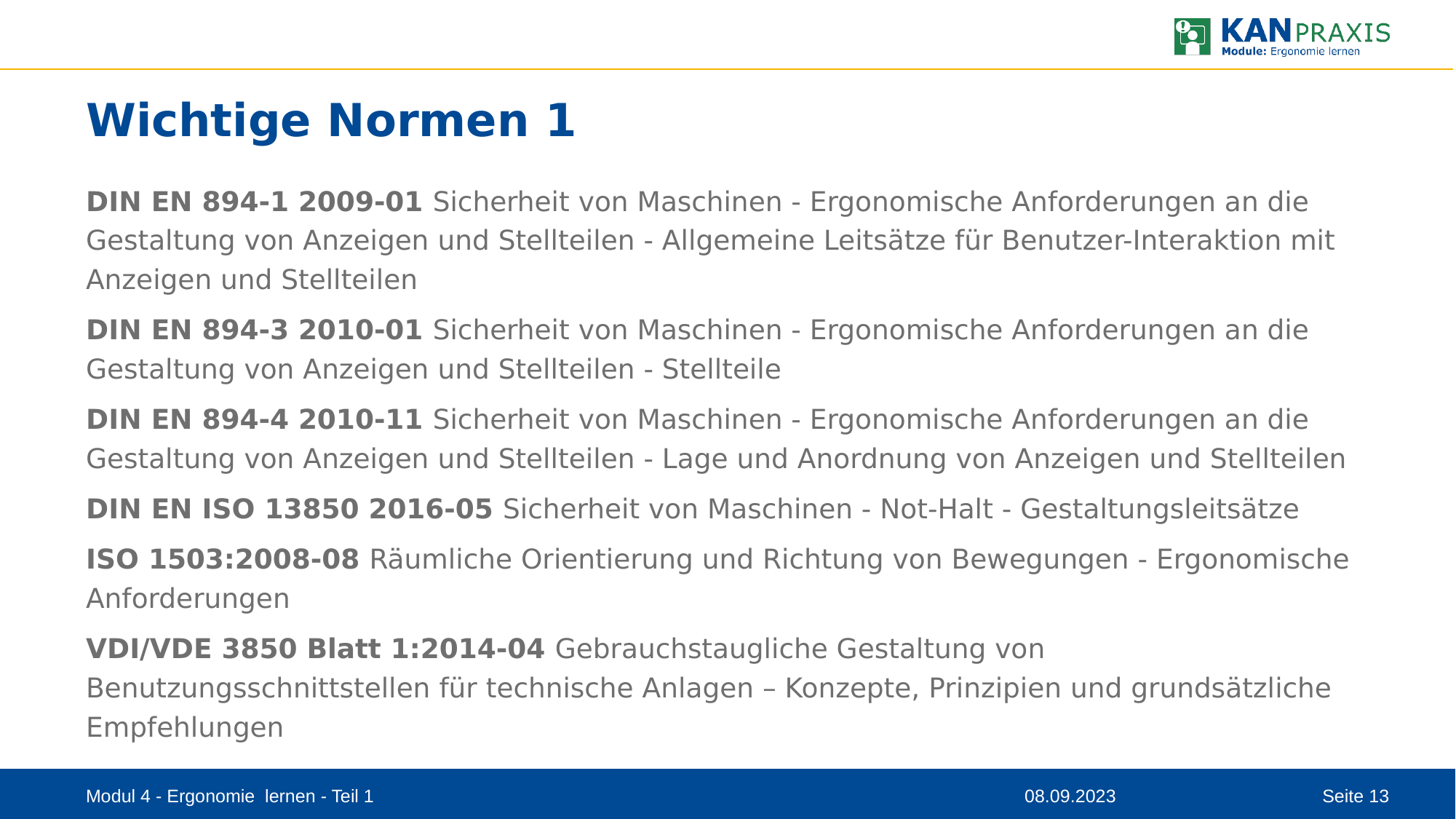

# Wichtige Normen 1
DIN EN 894-1 2009-01 Sicherheit von Maschinen - Ergonomische Anforderungen an die Gestaltung von Anzeigen und Stellteilen - Allgemeine Leitsätze für Benutzer-Interaktion mit Anzeigen und Stellteilen
DIN EN 894-3 2010-01 Sicherheit von Maschinen - Ergonomische Anforderungen an die Gestaltung von Anzeigen und Stellteilen - Stellteile
DIN EN 894-4 2010-11 Sicherheit von Maschinen - Ergonomische Anforderungen an die Gestaltung von Anzeigen und Stellteilen - Lage und Anordnung von Anzeigen und Stellteilen
DIN EN ISO 13850 2016-05 Sicherheit von Maschinen - Not-Halt - Gestaltungsleitsätze
ISO 1503:2008-08 Räumliche Orientierung und Richtung von Bewegungen - Ergonomische Anforderungen
VDI/VDE 3850 Blatt 1:2014-04 Gebrauchstaugliche Gestaltung von Benutzungsschnittstellen für technische Anlagen – Konzepte, Prinzipien und grundsätzliche Empfehlungen

Modul 4 - Ergonomie  lernen - Teil 1
08.09.2023
Seite 13